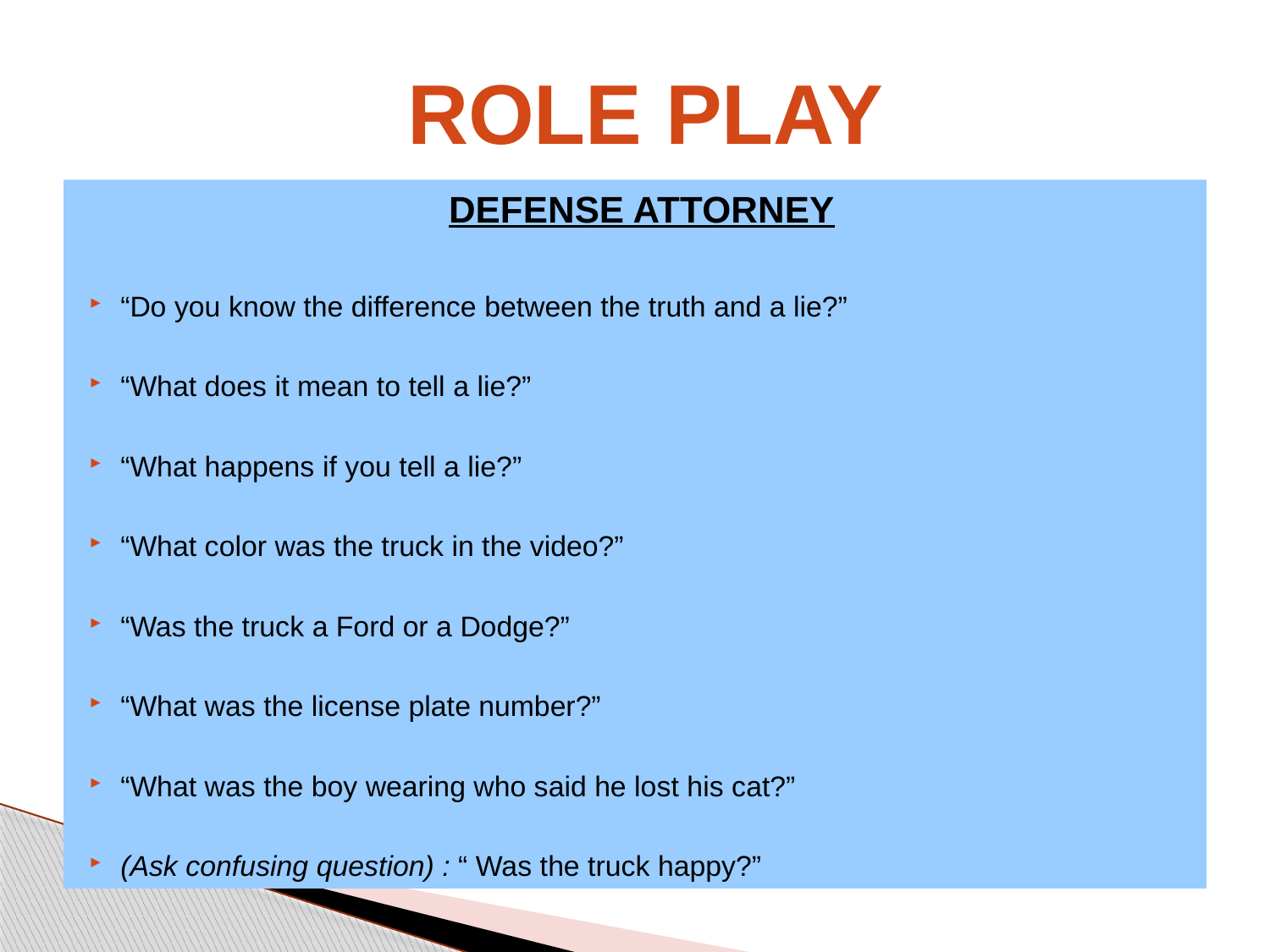

ROLE PLAY
DEFENSE ATTORNEY

“Do you know the difference between the truth and a lie?”

“What does it mean to tell a lie?”

“What happens if you tell a lie?”

“What color was the truck in the video?”

“Was the truck a Ford or a Dodge?”

“What was the license plate number?”

“What was the boy wearing who said he lost his cat?”

(Ask confusing question) : “ Was the truck happy?”